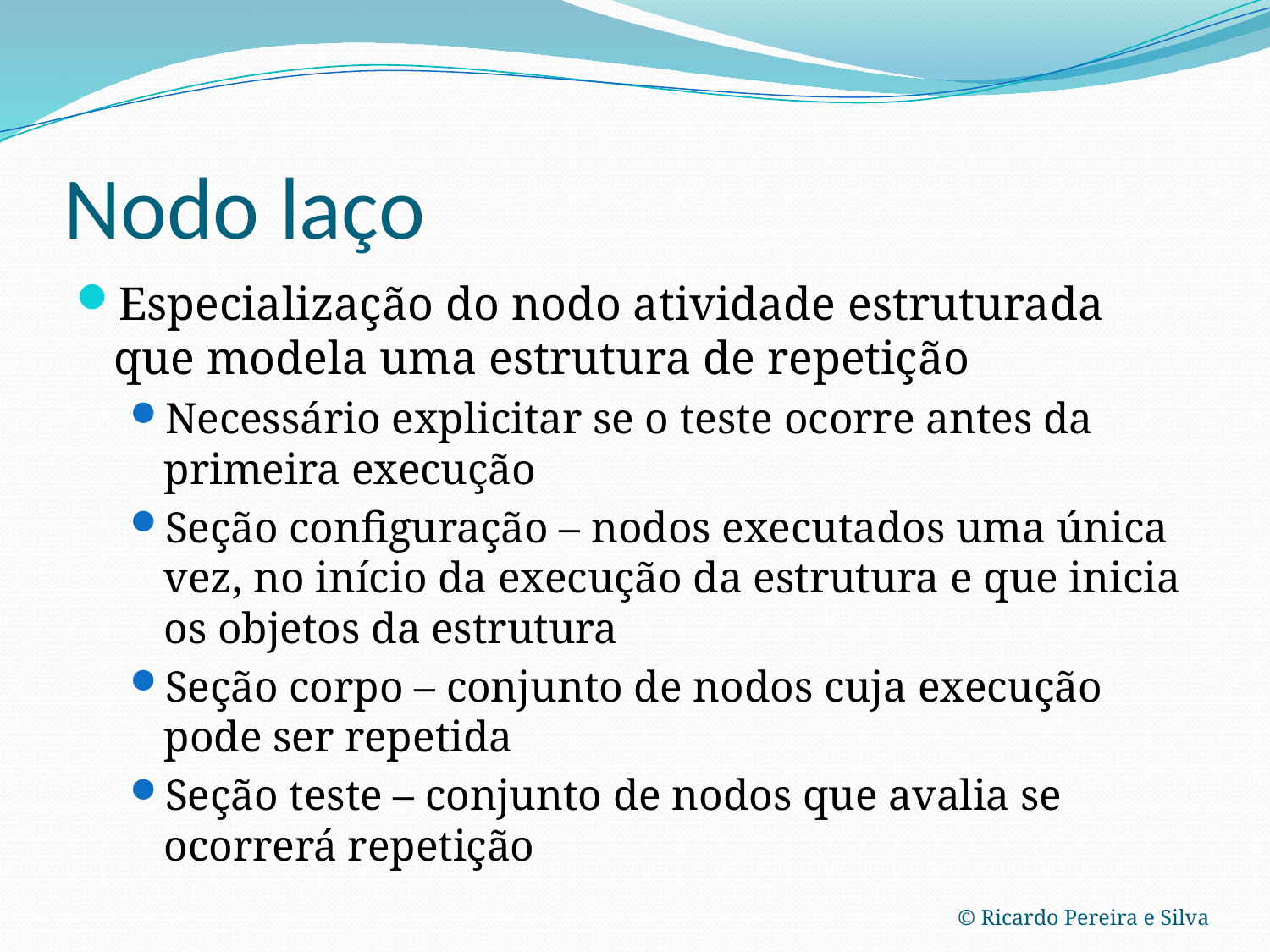

# Nodo laço
Especialização do nodo atividade estruturada que modela uma estrutura de repetição
Necessário explicitar se o teste ocorre antes da primeira execução
Seção configuração – nodos executados uma única vez, no início da execução da estrutura e que inicia os objetos da estrutura
Seção corpo – conjunto de nodos cuja execução pode ser repetida
Seção teste – conjunto de nodos que avalia se ocorrerá repetição
© Ricardo Pereira e Silva